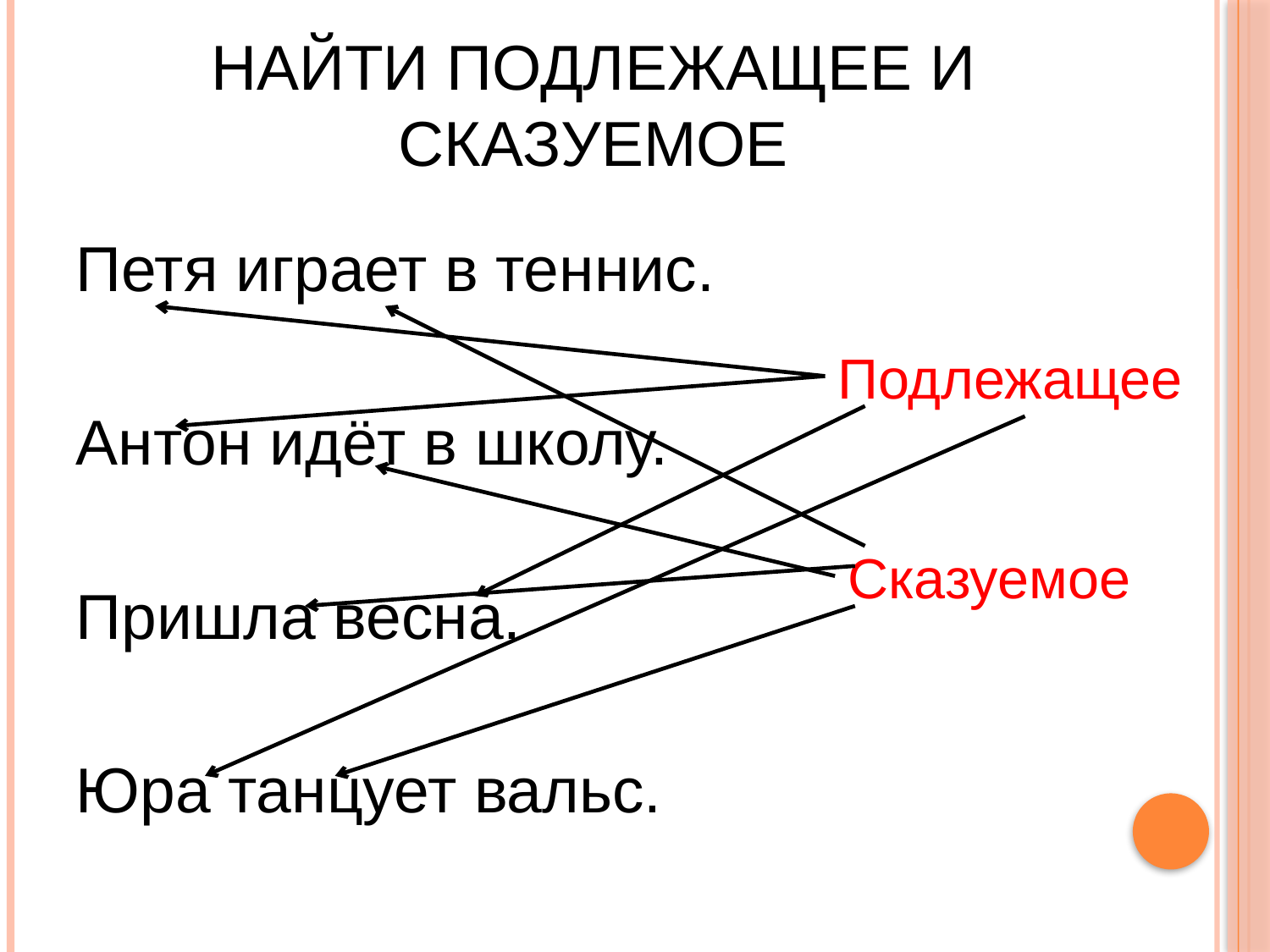

# Найти подлежащее и сказуемое
Петя играет в теннис.

Антон идёт в школу.

Пришла весна.

Юра танцует вальс.
Подлежащее
Сказуемое